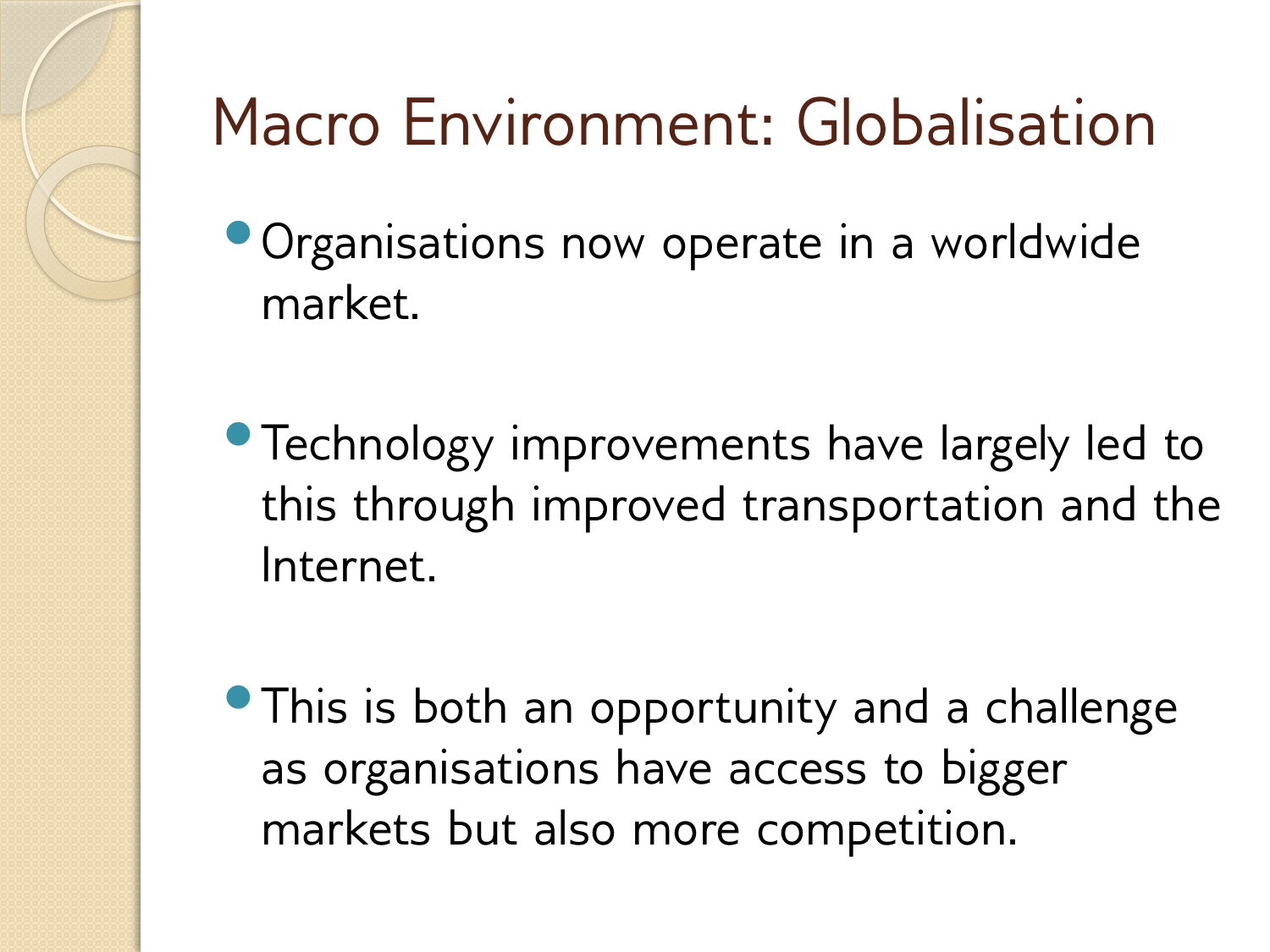

# Macro Environment: Globalisation
Organisations now operate in a worldwide market.

Technology improvements have largely led to this through improved transportation and the Internet.

This is both an opportunity and a challenge as organisations have access to bigger markets but also more competition.